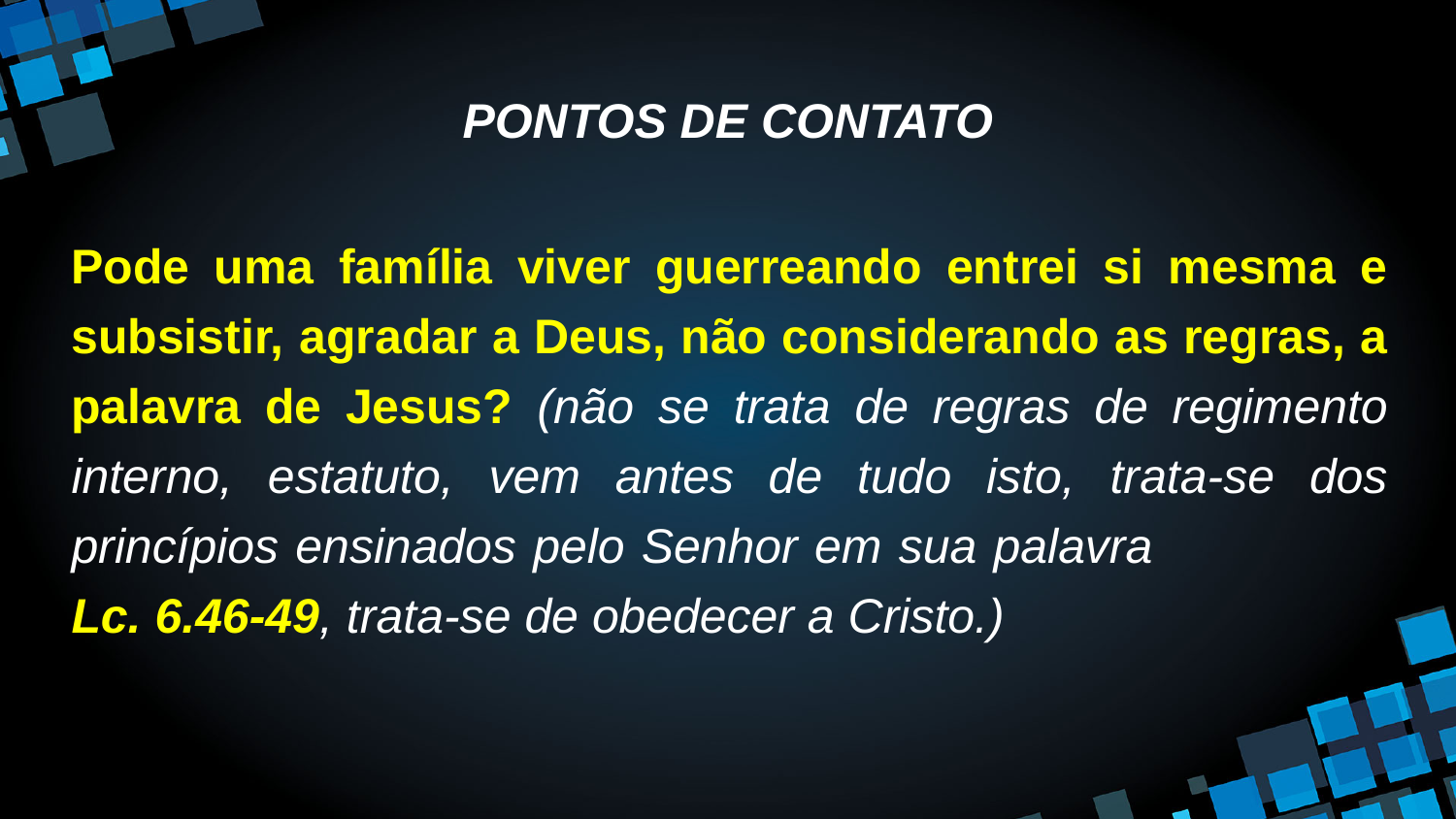

# PONTOS DE CONTATO
Pode uma família viver guerreando entrei si mesma e subsistir, agradar a Deus, não considerando as regras, a palavra de Jesus? (não se trata de regras de regimento interno, estatuto, vem antes de tudo isto, trata-se dos princípios ensinados pelo Senhor em sua palavra               Lc. 6.46-49, trata-se de obedecer a Cristo.)